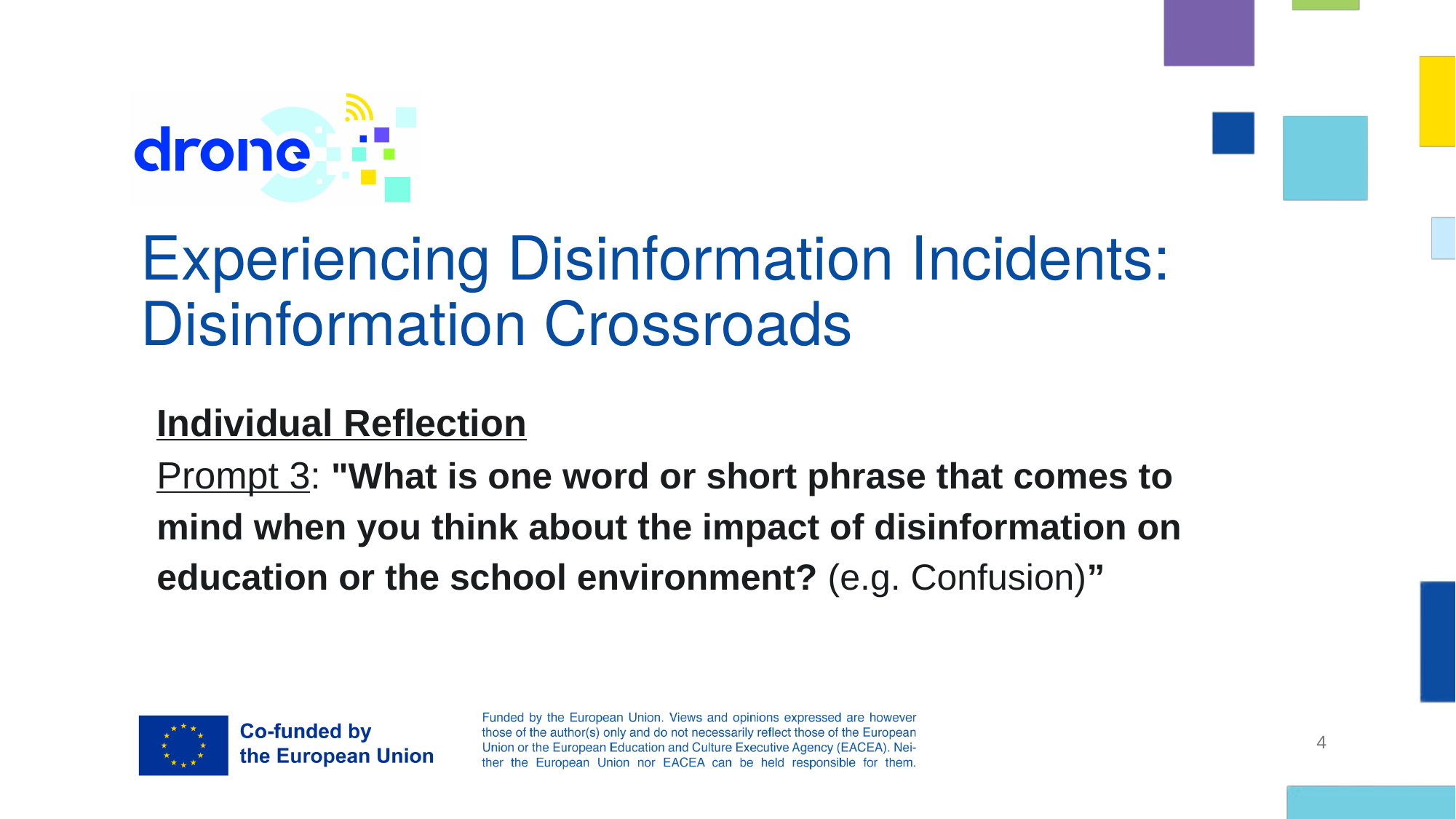

# Experiencing Disinformation Incidents: Disinformation Crossroads
Individual Reflection
Prompt 3: "What is one word or short phrase that comes to mind when you think about the impact of disinformation on education or the school environment? (e.g. Confusion)”

4